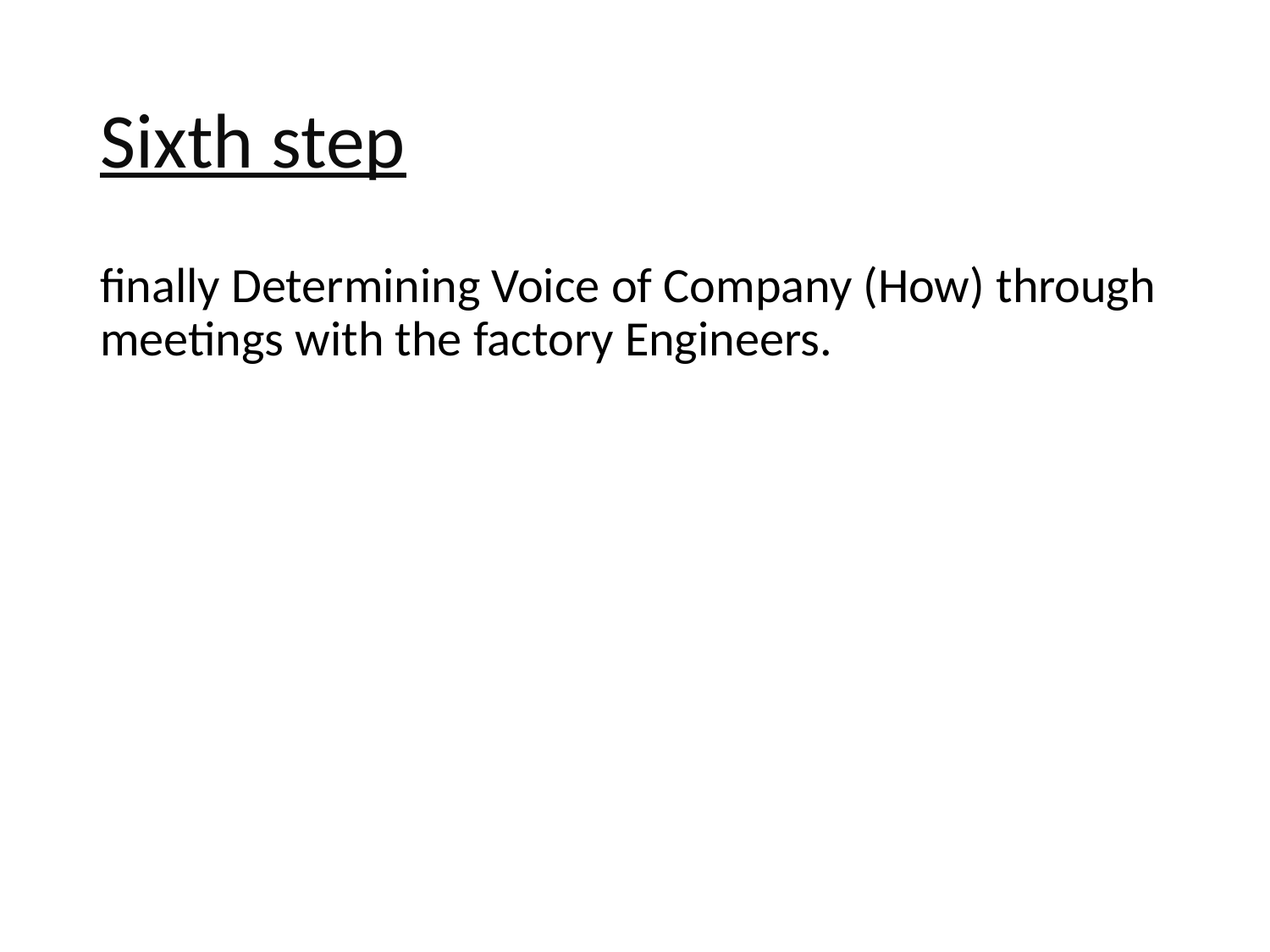

# Sixth step
finally Determining Voice of Company (How) through meetings with the factory Engineers.